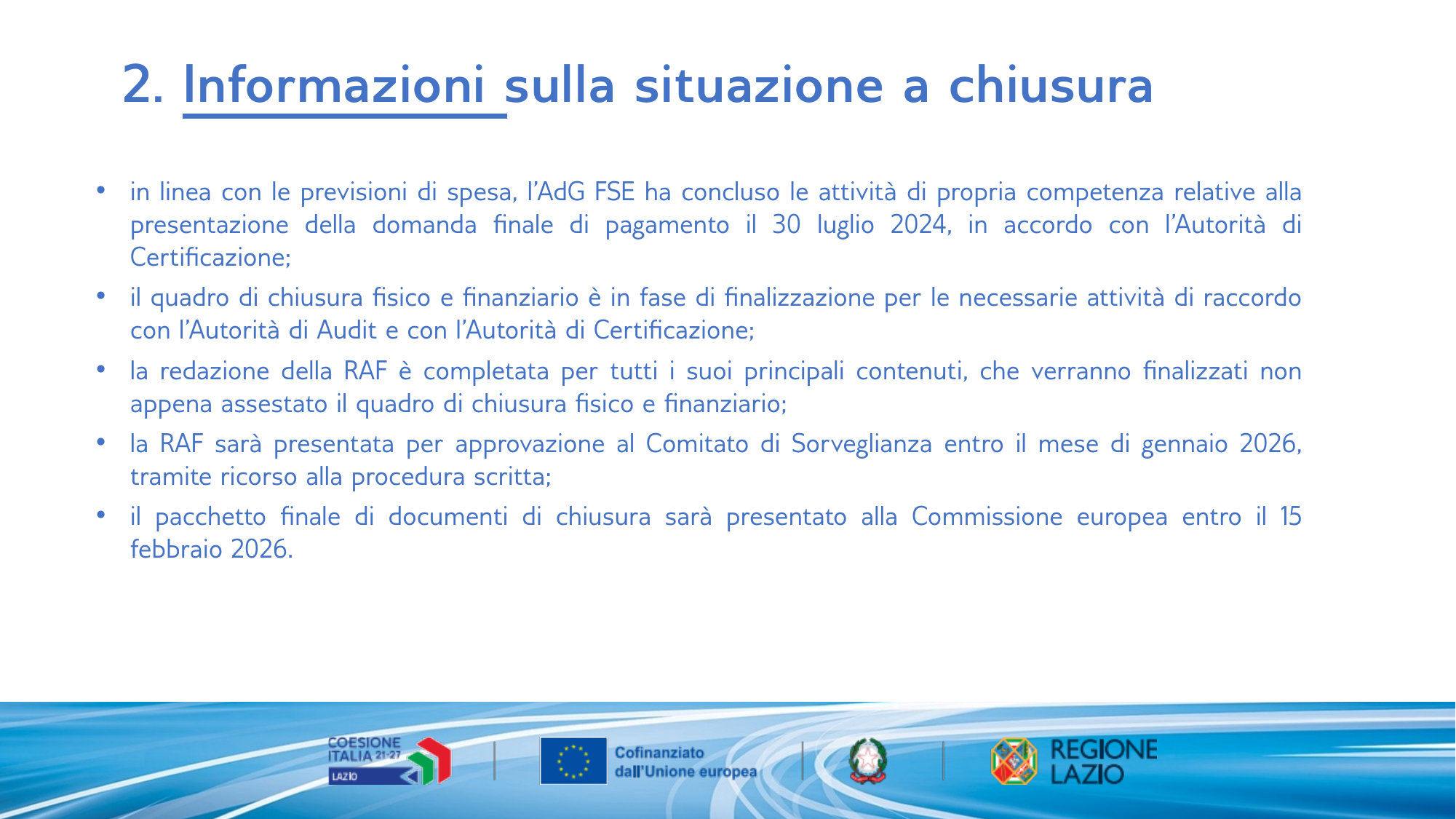

2. Informazioni sulla situazione a chiusura
in linea con le previsioni di spesa, l’AdG FSE ha concluso le attività di propria competenza relative alla presentazione della domanda finale di pagamento il 30 luglio 2024, in accordo con l’Autorità di Certificazione;
il quadro di chiusura fisico e finanziario è in fase di finalizzazione per le necessarie attività di raccordo con l’Autorità di Audit e con l’Autorità di Certificazione;
la redazione della RAF è completata per tutti i suoi principali contenuti, che verranno finalizzati non appena assestato il quadro di chiusura fisico e finanziario;
la RAF sarà presentata per approvazione al Comitato di Sorveglianza entro il mese di gennaio 2026, tramite ricorso alla procedura scritta;
il pacchetto finale di documenti di chiusura sarà presentato alla Commissione europea entro il 15 febbraio 2026.